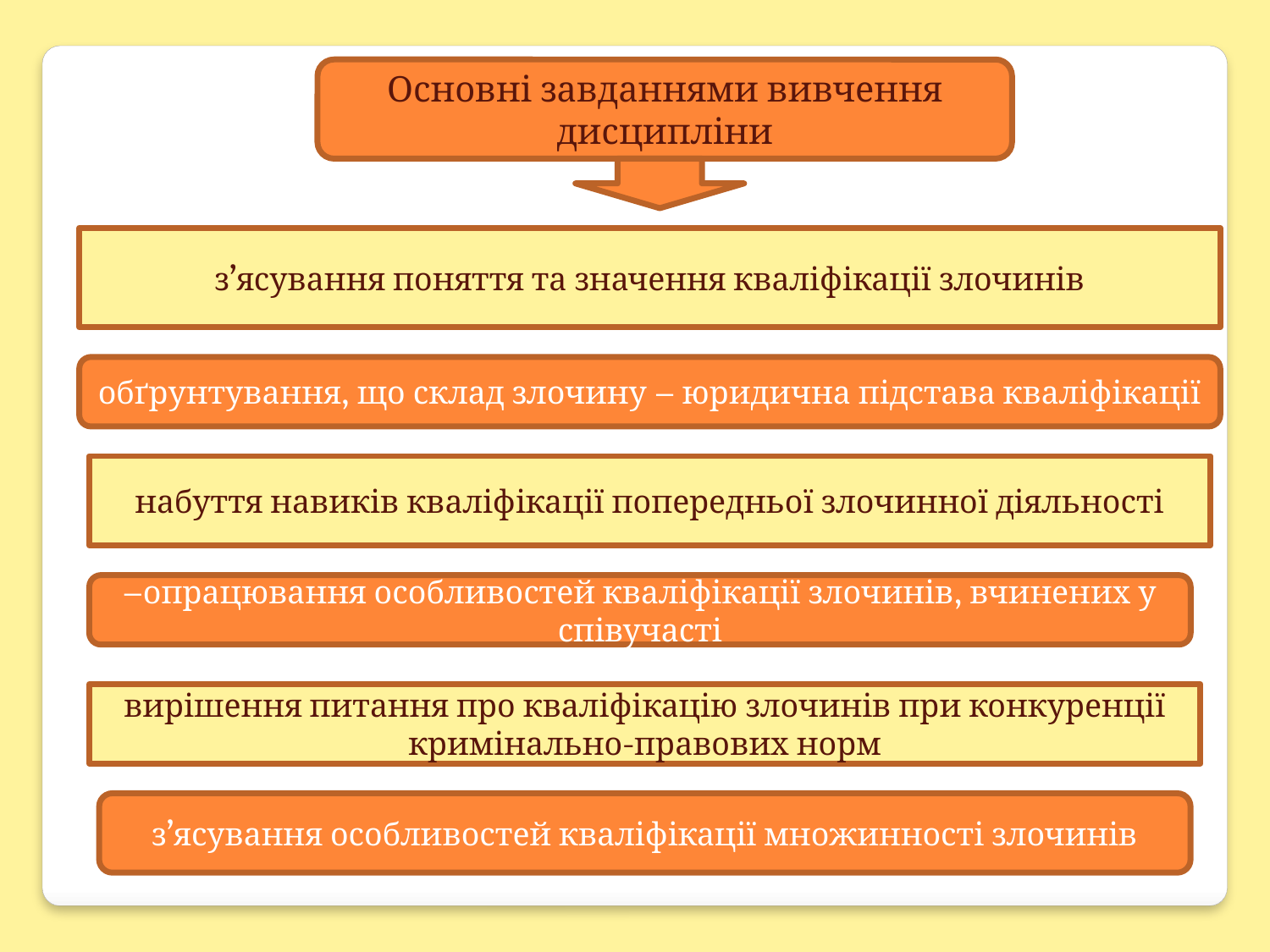

Основні завданнями вивчення дисципліни

з’ясування поняття та значення кваліфікації злочинів
обґрунтування, що склад злочину – юридична підстава кваліфікації
набуття навиків кваліфікації попередньої злочинної діяльності
–опрацювання особливостей кваліфікації злочинів, вчинених у співучасті
вирішення питання про кваліфікацію злочинів при конкуренції кримінально-правових норм
з’ясування особливостей кваліфікації множинності злочинів